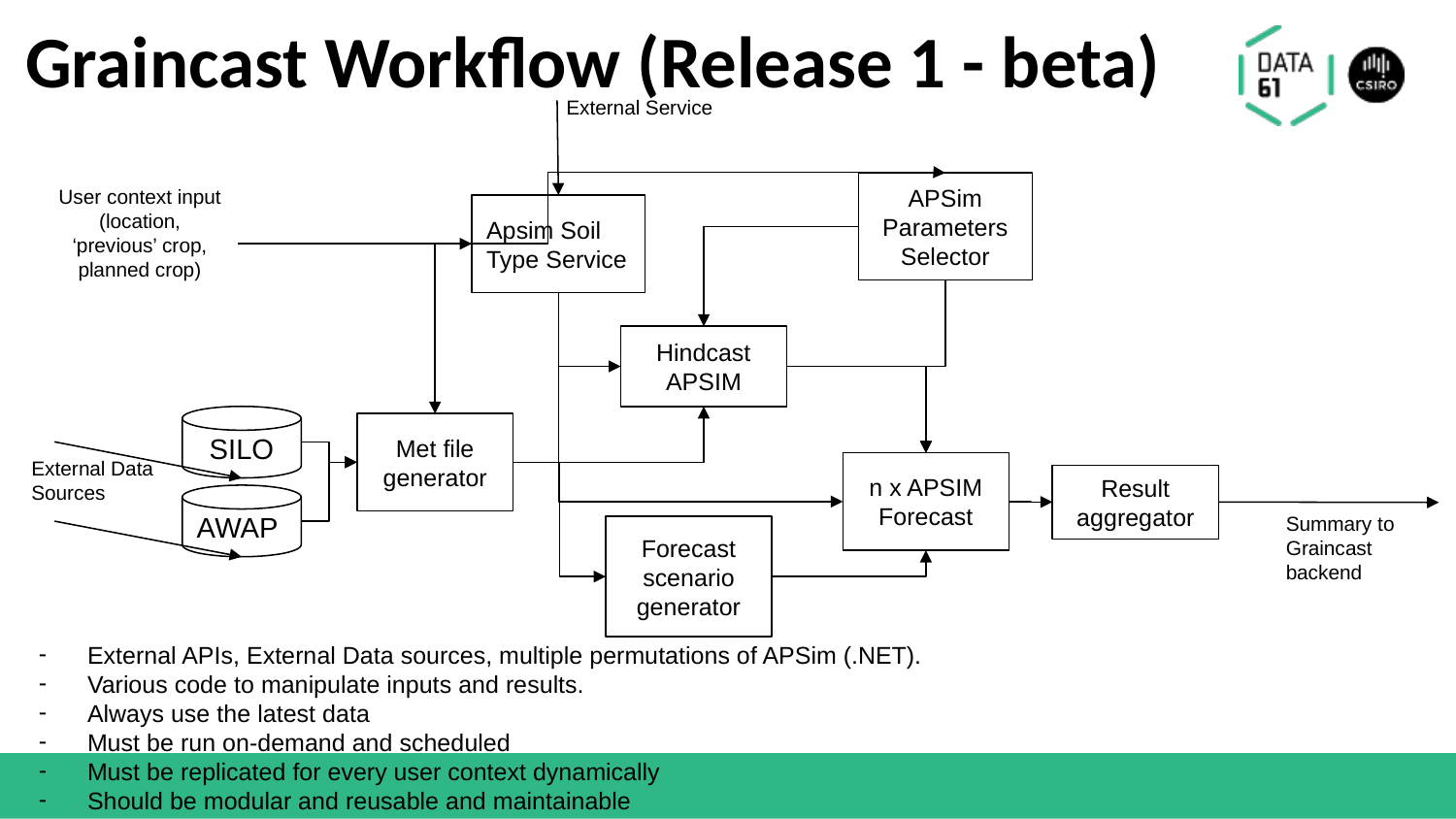

# Graincast Workflow (Release 1 - beta)
External Service
User context input
(location, ‘previous’ crop, planned crop)
APSim Parameters Selector
Apsim Soil Type Service
Hindcast APSIM
SILO
Met file generator
External Data Sources
n x APSIM
Forecast
Result aggregator
AWAP
Summary to Graincast backend
Forecast scenario generator
External APIs, External Data sources, multiple permutations of APSim (.NET).
Various code to manipulate inputs and results.
Always use the latest data
Must be run on-demand and scheduled
Must be replicated for every user context dynamically
Should be modular and reusable and maintainable